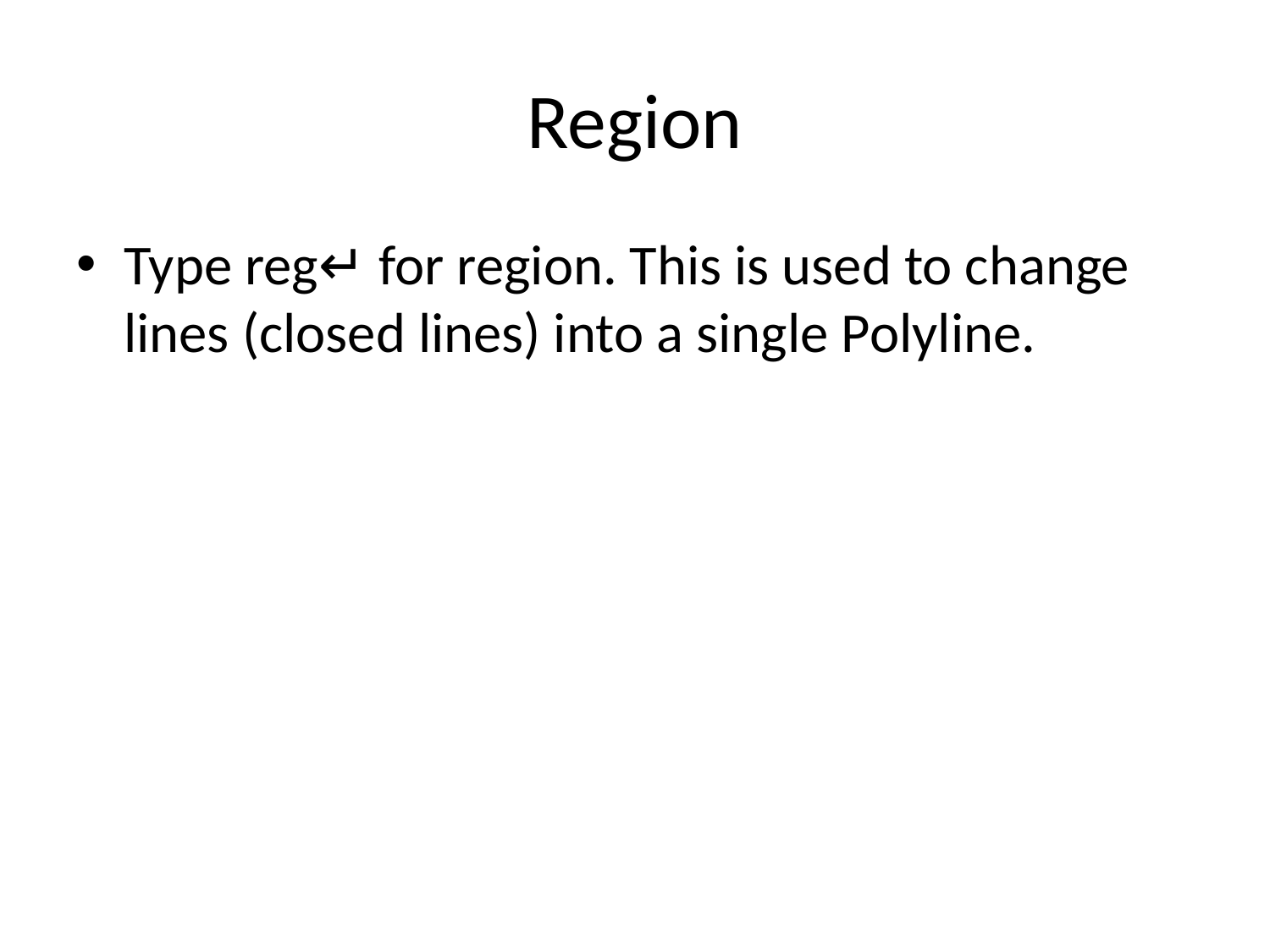

# Region
Type reg↵ for region. This is used to change lines (closed lines) into a single Polyline.